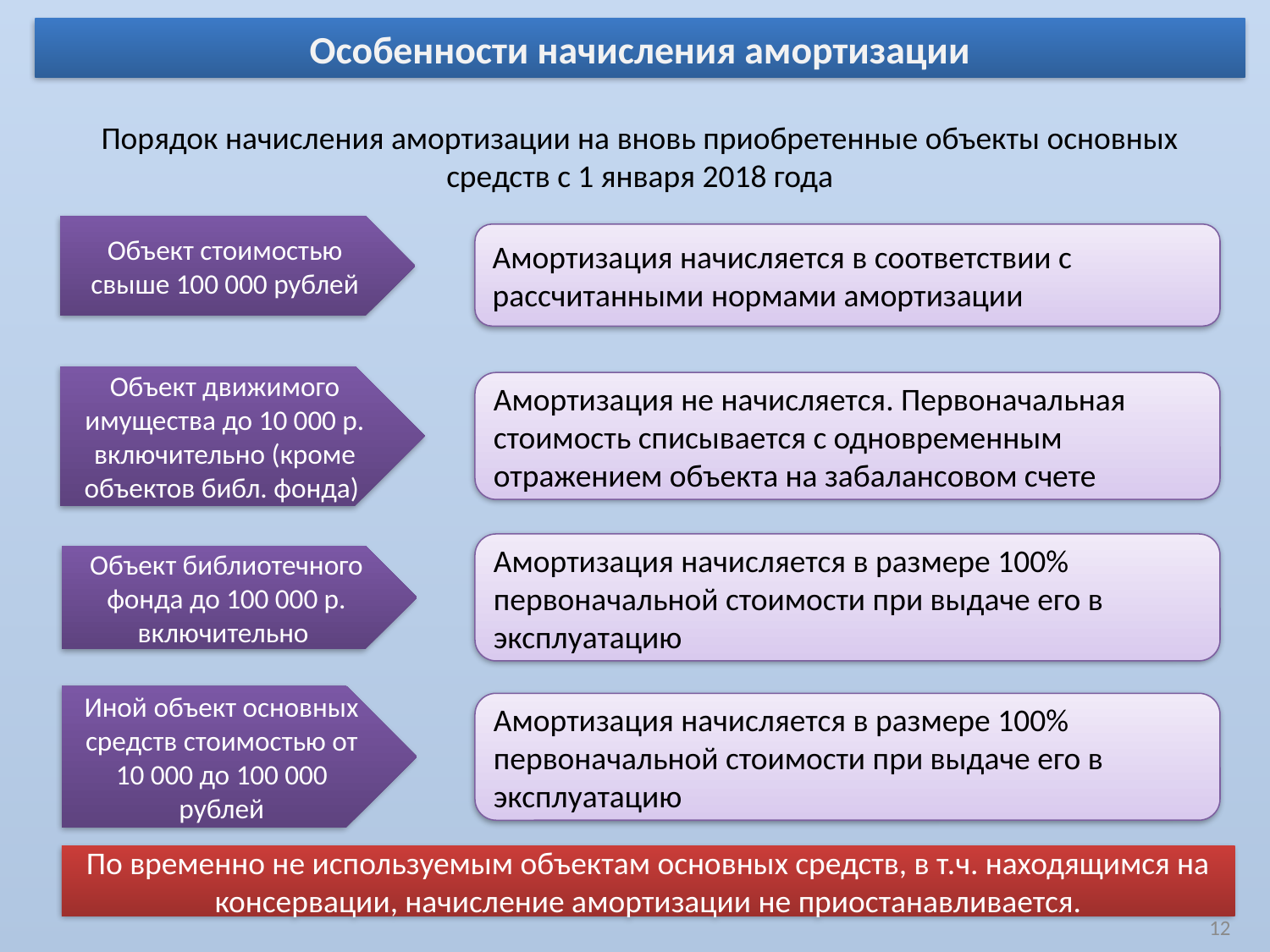

Особенности начисления амортизации
Порядок начисления амортизации на вновь приобретенные объекты основных средств с 1 января 2018 года
Объект стоимостью свыше 100 000 рублей
Амортизация начисляется в соответствии с рассчитанными нормами амортизации
Объект движимого имущества до 10 000 р. включительно (кроме объектов библ. фонда)
Амортизация не начисляется. Первоначальная стоимость списывается с одновременным отражением объекта на забалансовом счете
Амортизация начисляется в размере 100% первоначальной стоимости при выдаче его в эксплуатацию
Объект библиотечного фонда до 100 000 р. включительно
Иной объект основных средств стоимостью от 10 000 до 100 000 рублей
Амортизация начисляется в размере 100% первоначальной стоимости при выдаче его в эксплуатацию
По временно не используемым объектам основных средств, в т.ч. находящимся на консервации, начисление амортизации не приостанавливается.
12